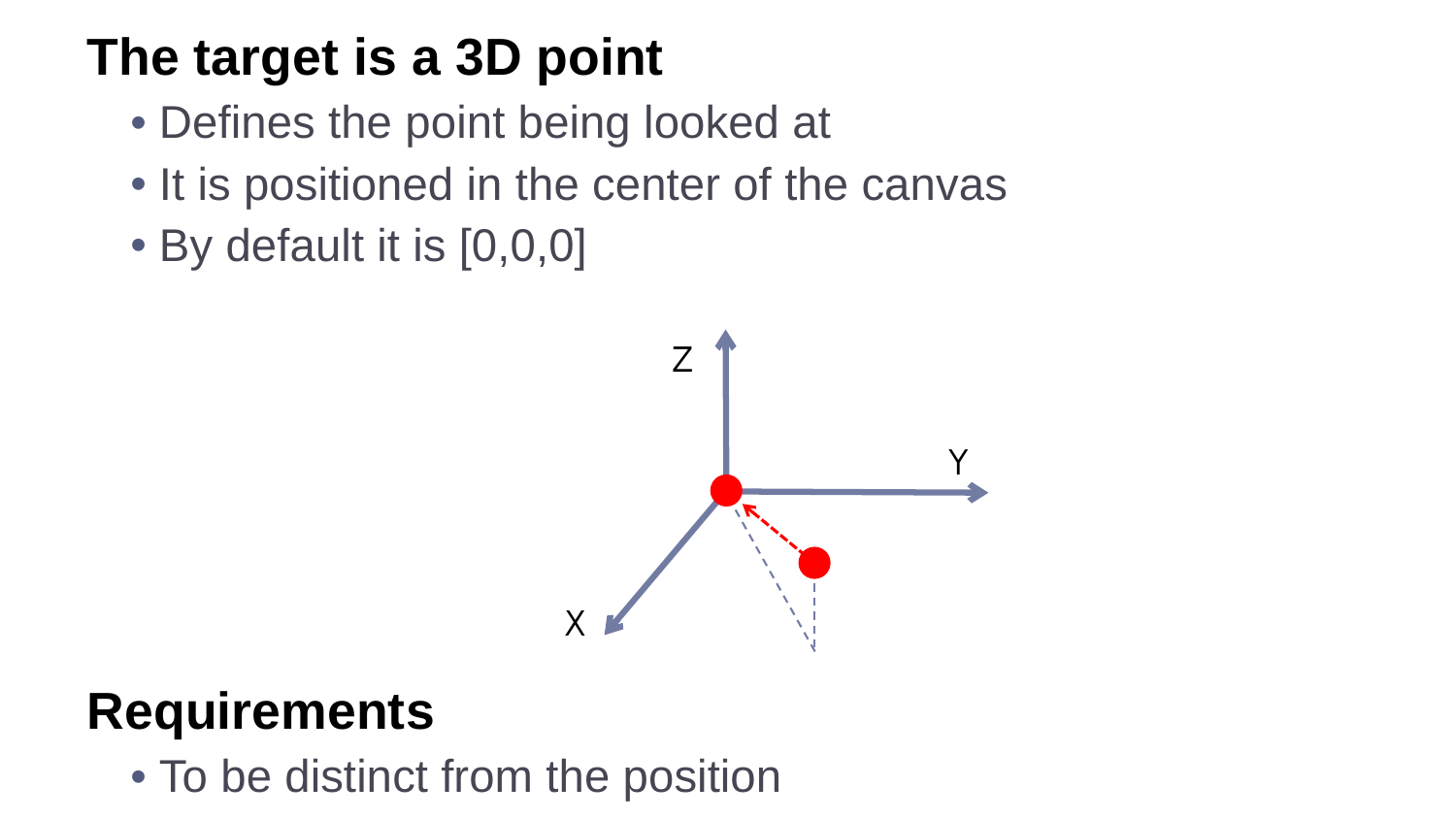

The target is a 3D point
Defines the point being looked at
It is positioned in the center of the canvas
By default it is [0,0,0]

Requirements
To be distinct from the position
Z
Y

X